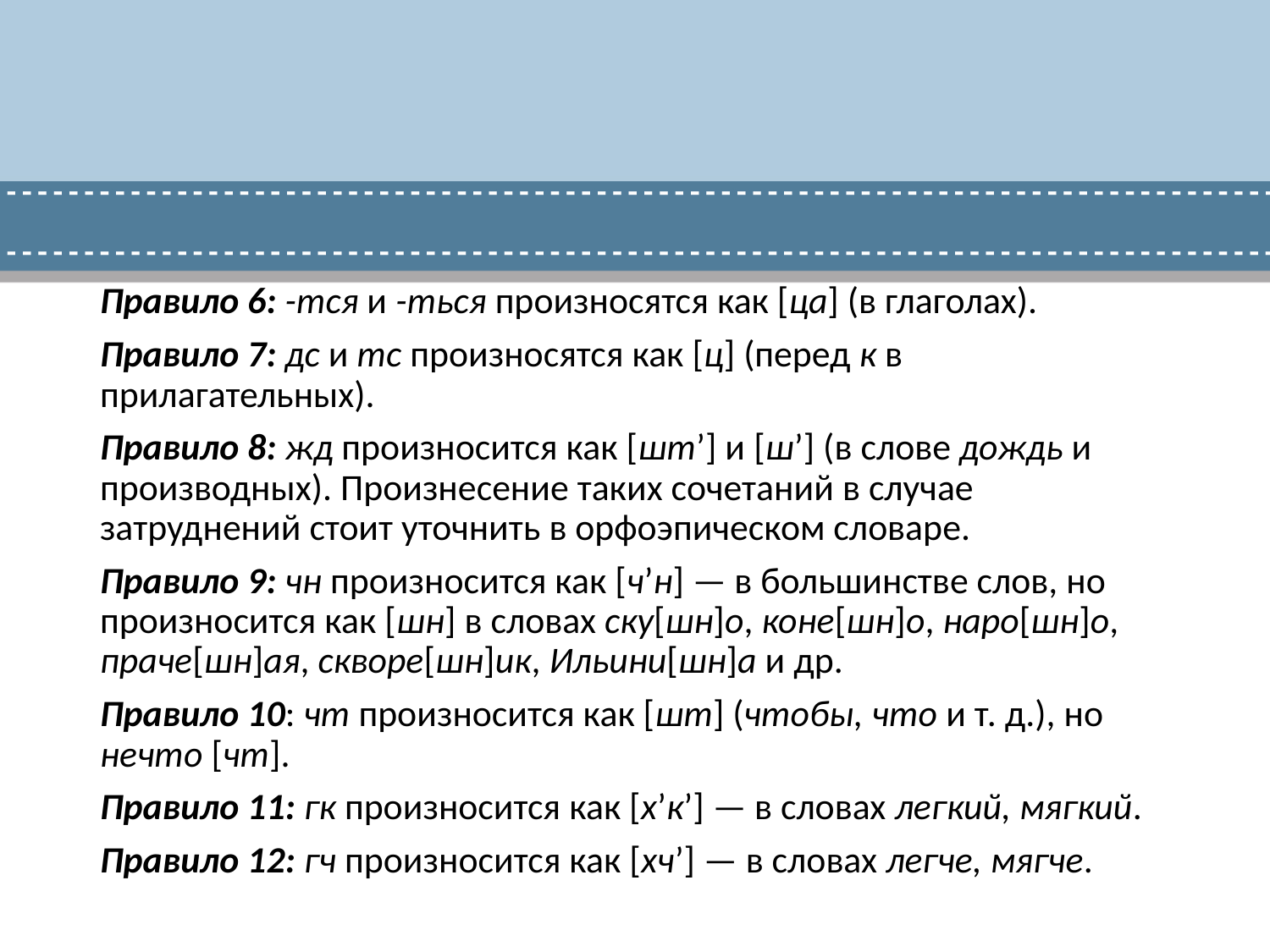

#
Правило 6: -тся и -ться произносятся как [ца] (в глаголах).
Правило 7: дс и тс произносятся как [ц] (перед к в прилагательных).
Правило 8: жд произносится как [шт’] и [ш’] (в слове дождь и производных). Произнесение таких сочетаний в случае затруднений стоит уточнить в орфоэпическом словаре.
Правило 9: чн произносится как [ч’н] — в большинстве слов, но произносится как [шн] в словах ску[шн]о, коне[шн]о, наро[шн]о, праче[шн]ая, скворе[шн]ик, Ильини[шн]а и др.
Правило 10: чт произносится как [шт] (чтобы, что и т. д.), но нечто [чт].
Правило 11: гк произносится как [х’к’] — в словах легкий, мягкий.
Правило 12: гч произносится как [хч’] — в словах легче, мягче.